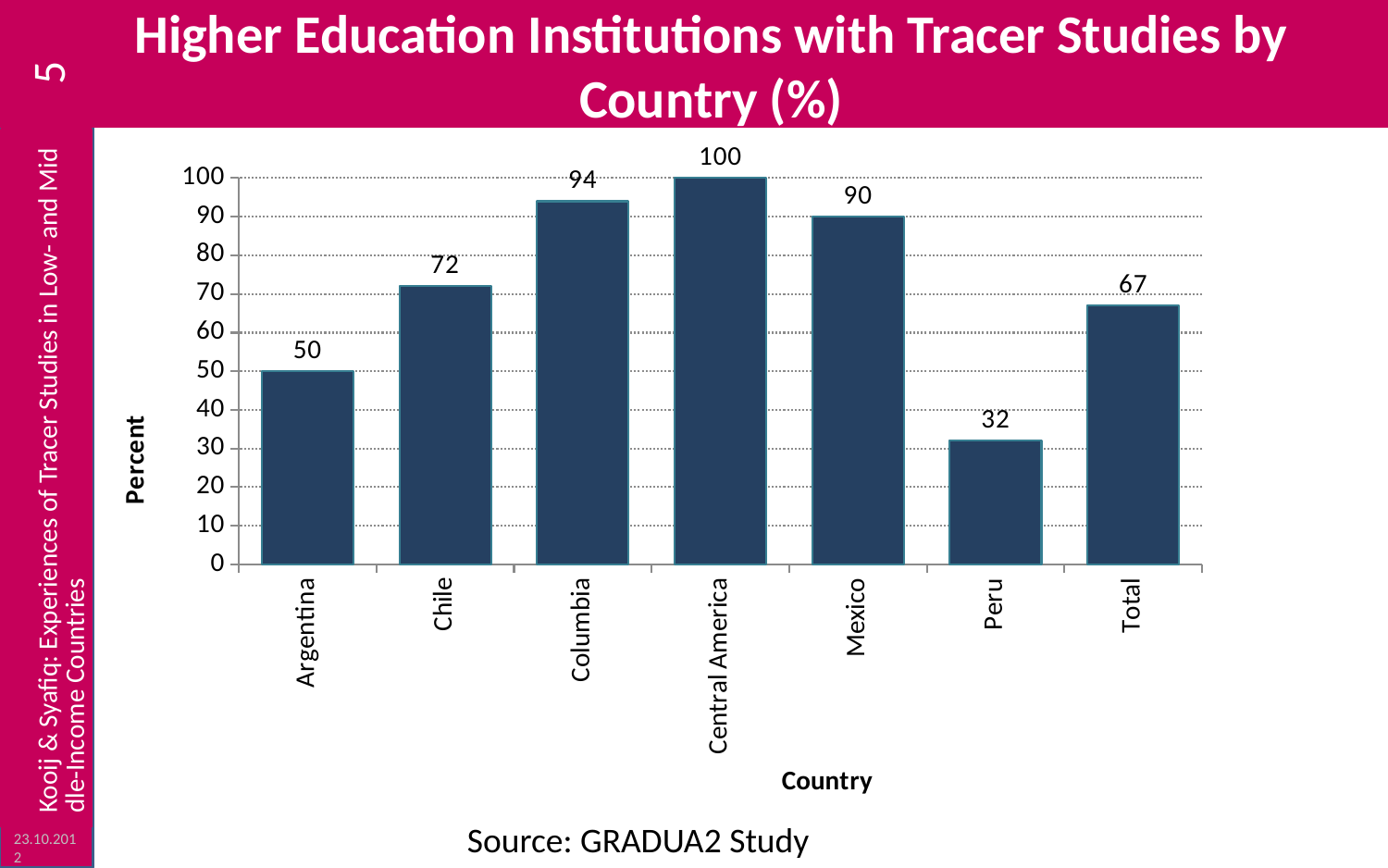

# Higher Education Institutions with Tracer Studies by Country (%)
5

### Chart

| Category | Yes |
|---|---|
| Argentina | 50.0 |
| Chile | 72.0 |
| Columbia | 94.0 |
| Central America | 100.0 |
| Mexico | 90.0 |
| Peru | 32.0 |
| Total | 67.0 |
Kooij & Syafiq: Experiences of Tracer Studies in Low- and Middle-Income Countries
Source: GRADUA2 Study
23.10.2012